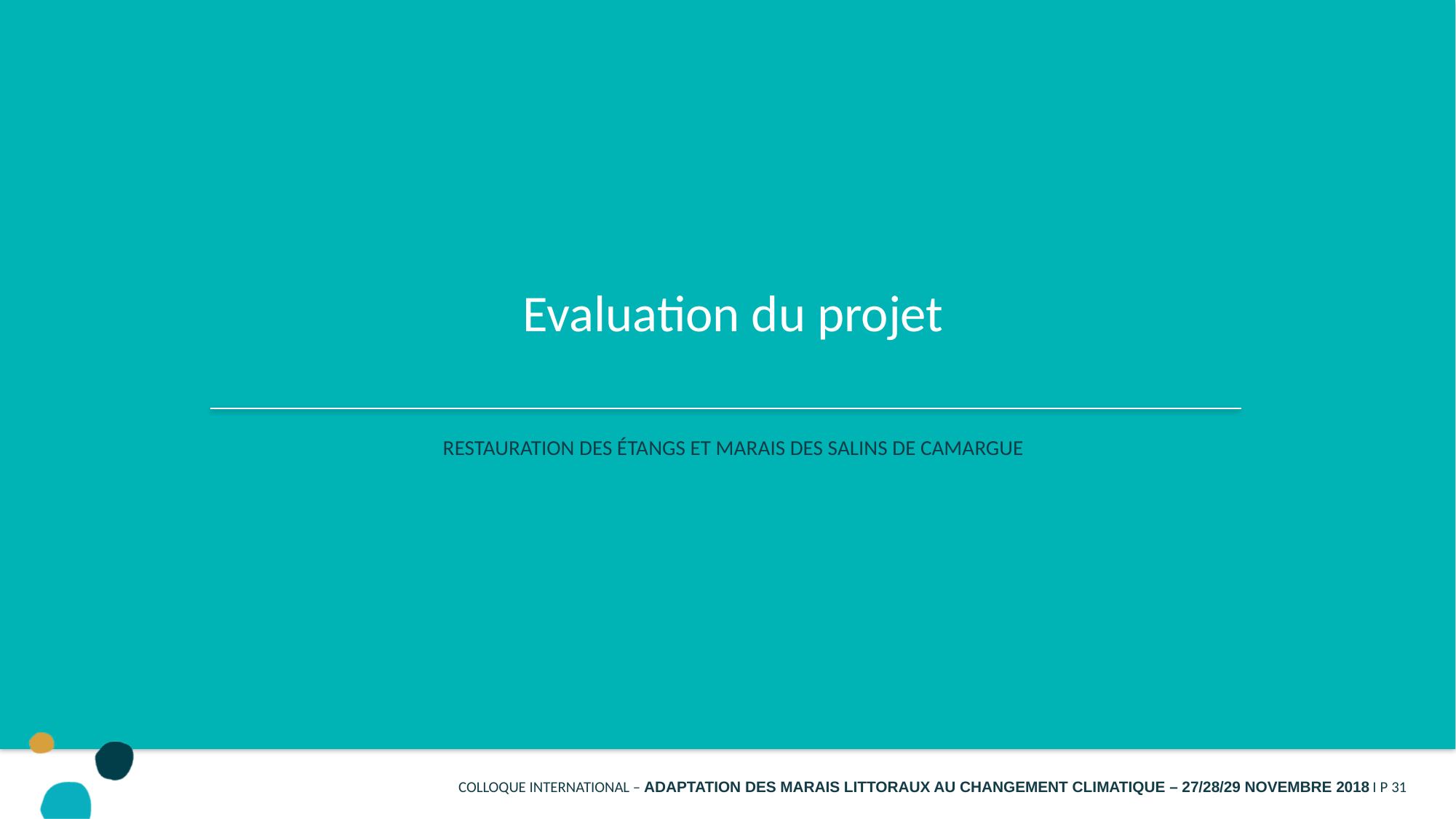

# Evaluation du projet

Restauration des étangs et marais des salins de Camargue